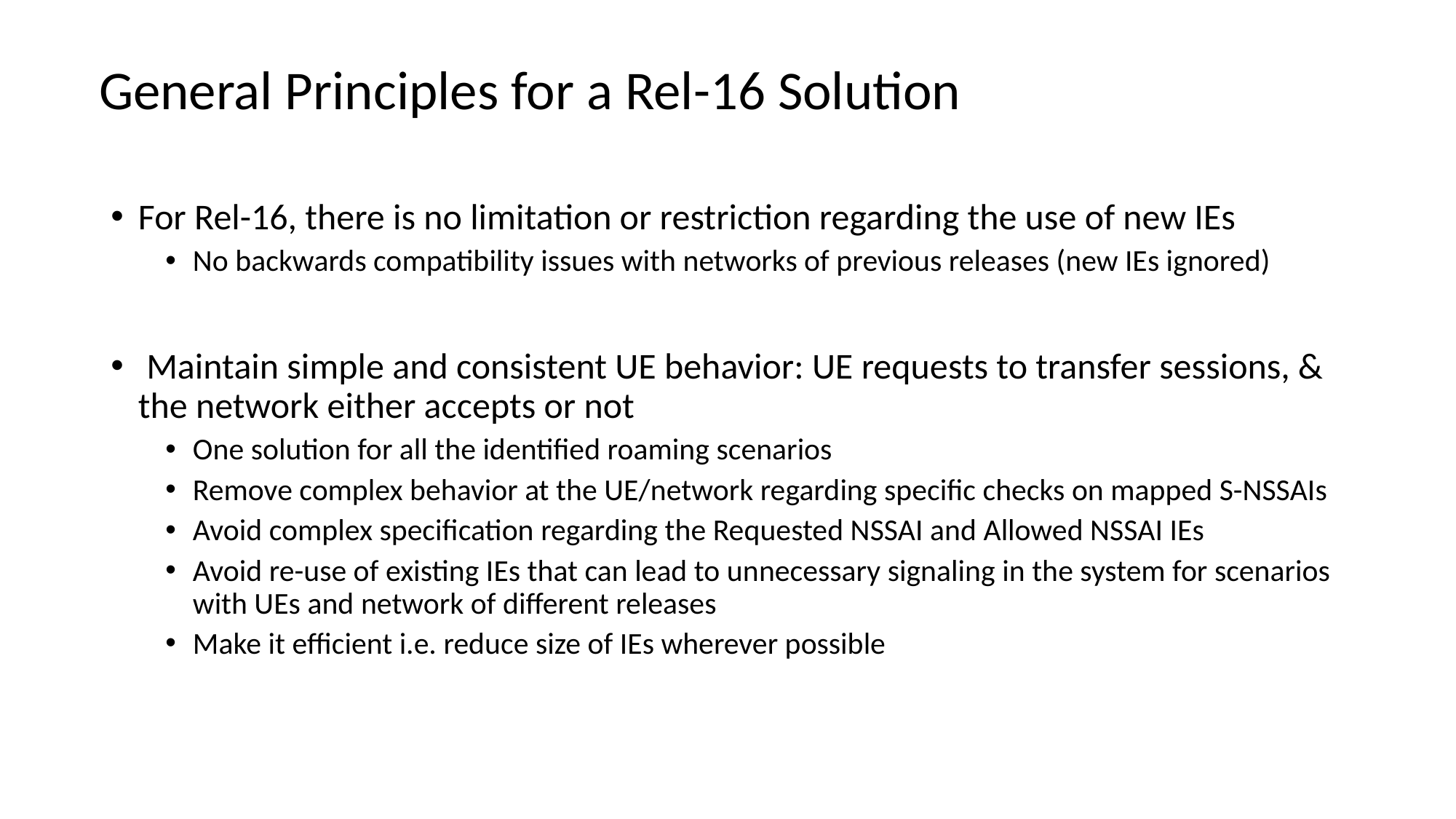

# General Principles for a Rel-16 Solution
For Rel-16, there is no limitation or restriction regarding the use of new IEs
No backwards compatibility issues with networks of previous releases (new IEs ignored)

 Maintain simple and consistent UE behavior: UE requests to transfer sessions, & the network either accepts or not
One solution for all the identified roaming scenarios
Remove complex behavior at the UE/network regarding specific checks on mapped S-NSSAIs
Avoid complex specification regarding the Requested NSSAI and Allowed NSSAI IEs
Avoid re-use of existing IEs that can lead to unnecessary signaling in the system for scenarios with UEs and network of different releases
Make it efficient i.e. reduce size of IEs wherever possible